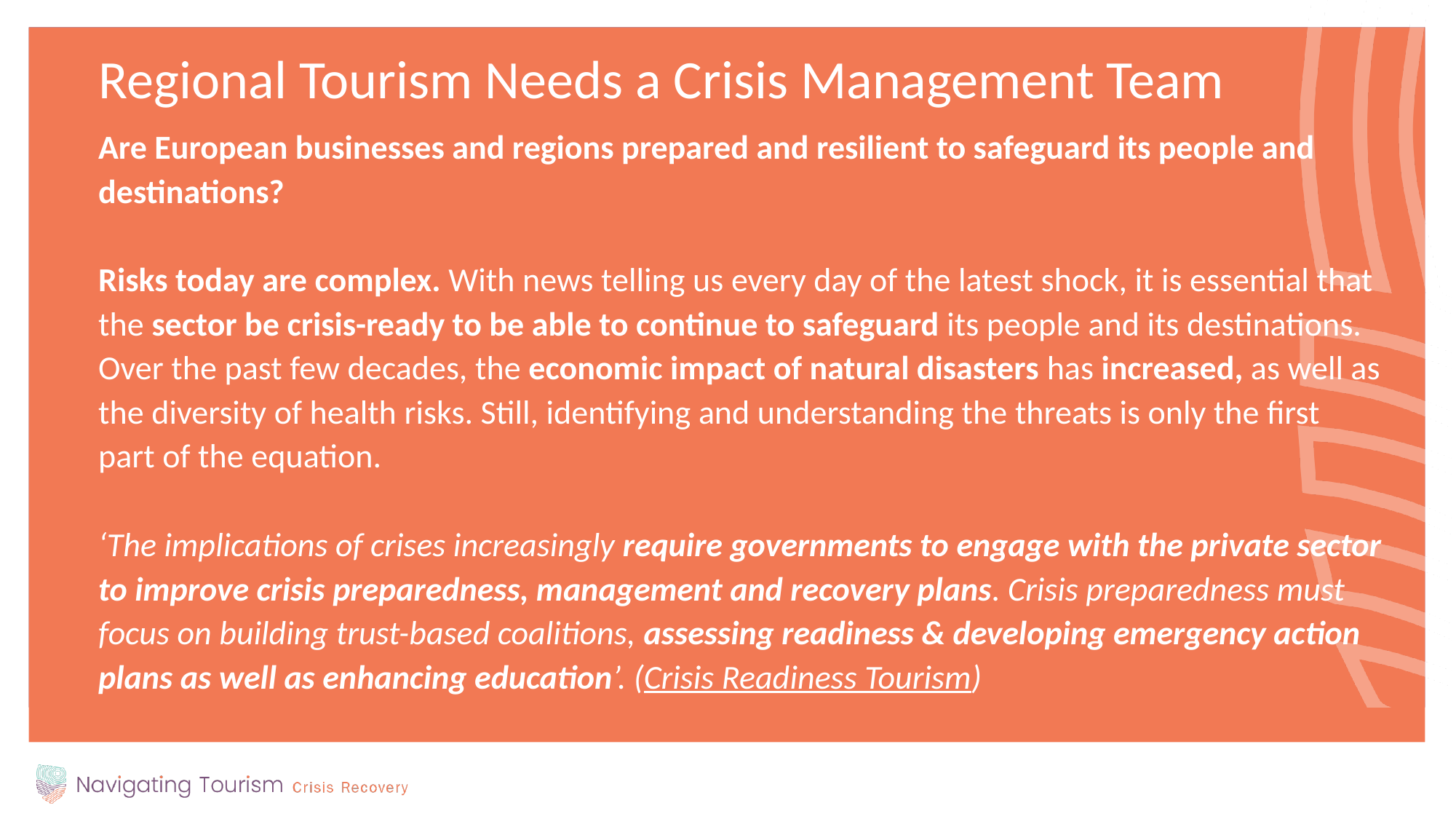

Regional Tourism Needs a Crisis Management Team
Are European businesses and regions prepared and resilient to safeguard its people and destinations?

Risks today are complex. With news telling us every day of the latest shock, it is essential that the sector be crisis-ready to be able to continue to safeguard its people and its destinations. Over the past few decades, the economic impact of natural disasters has increased, as well as the diversity of health risks. Still, identifying and understanding the threats is only the first part of the equation.

‘The implications of crises increasingly require governments to engage with the private sector to improve crisis preparedness, management and recovery plans. Crisis preparedness must focus on building trust-based coalitions, assessing readiness & developing emergency action plans as well as enhancing education’. (Crisis Readiness Tourism)